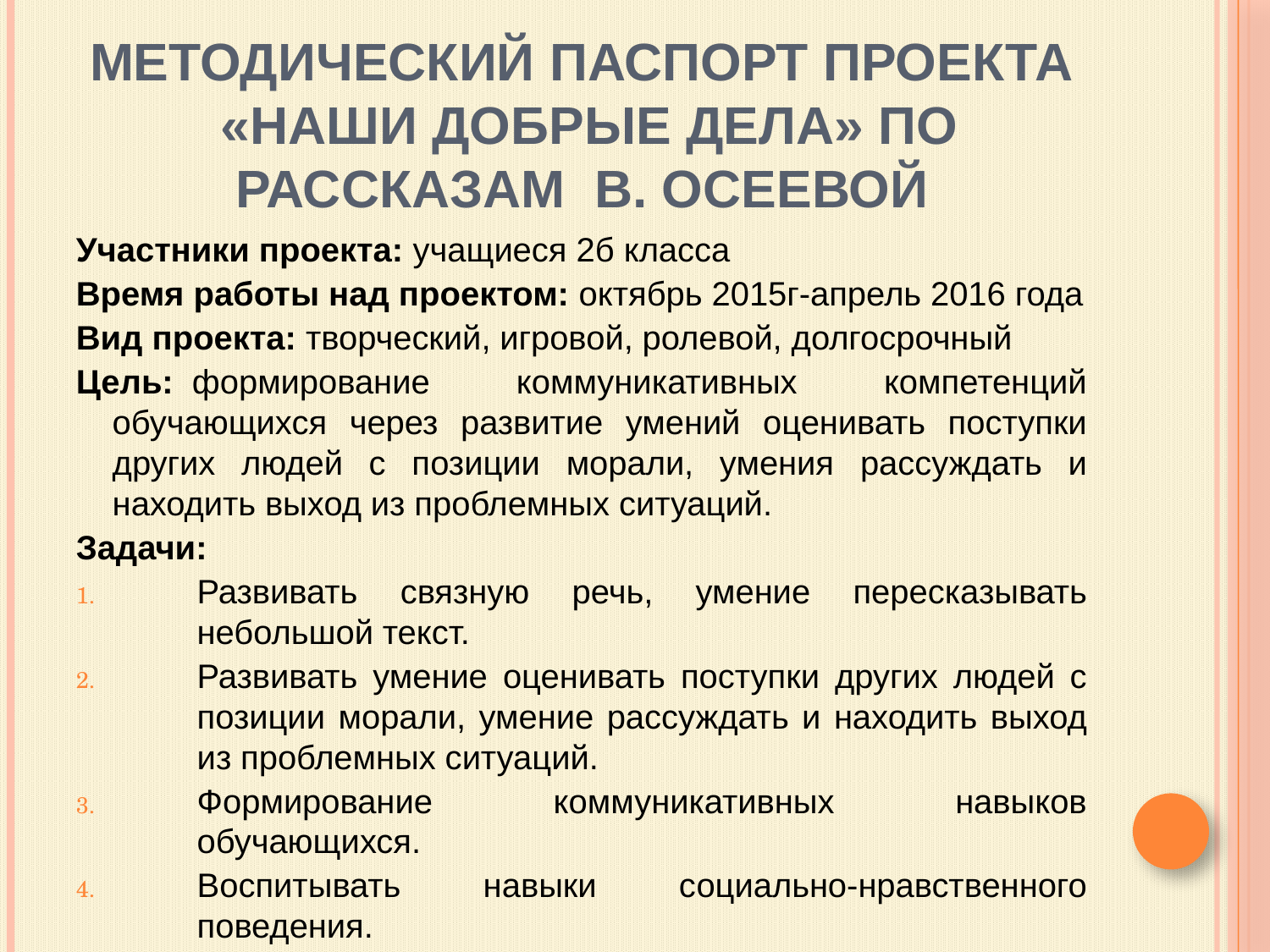

# методический паспорт проекта «наши добрые дела» по рассказам  в. осеевой
Участники проекта: учащиеся 2б класса
Время работы над проектом: октябрь 2015г-апрель 2016 года
Вид проекта: творческий, игровой, ролевой, долгосрочный
Цель:  формирование коммуникативных компетенций обучающихся через развитие умений оценивать поступки других людей с позиции морали, умения рассуждать и находить выход из проблемных ситуаций.
Задачи:
Развивать связную речь, умение пересказывать небольшой текст.
Развивать умение оценивать поступки других людей с позиции морали, умение рассуждать и находить выход из проблемных ситуаций.
Формирование коммуникативных навыков обучающихся.
Воспитывать навыки социально-нравственного поведения.